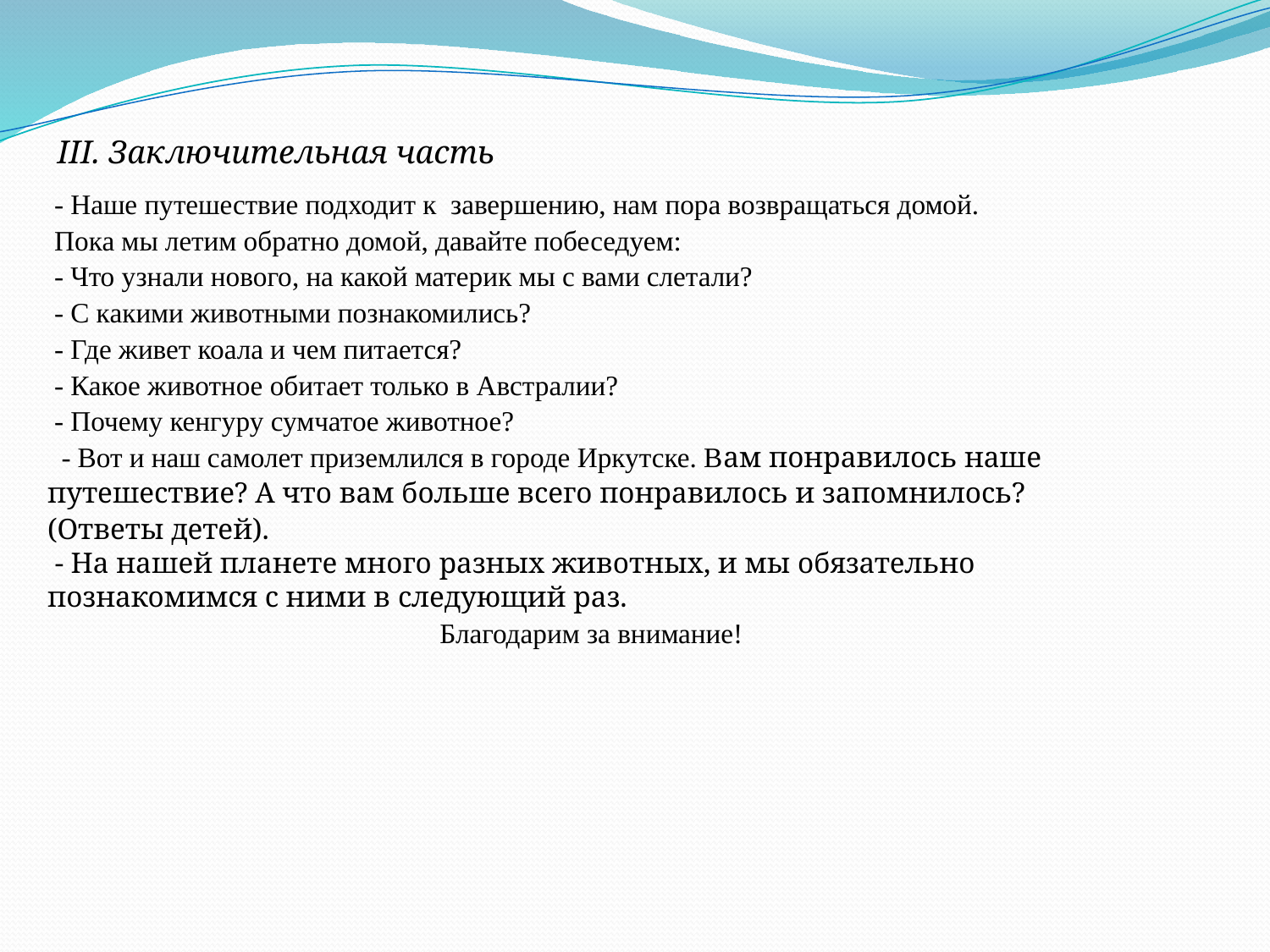

III. Заключительная часть
 - Наше путешествие подходит к  завершению, нам пора возвращаться домой.
 Пока мы летим обратно домой, давайте побеседуем:
 - Что узнали нового, на какой материк мы с вами слетали?
 - С какими животными познакомились?
 - Где живет коала и чем питается?
 - Какое животное обитает только в Австралии?
 - Почему кенгуру сумчатое животное?
  - Вот и наш самолет приземлился в городе Иркутске. Вам понравилось наше путешествие? А что вам больше всего понравилось и запомнилось? (Ответы детей).
 - На нашей планете много разных животных, и мы обязательно познакомимся с ними в следующий раз.
Благодарим за внимание!